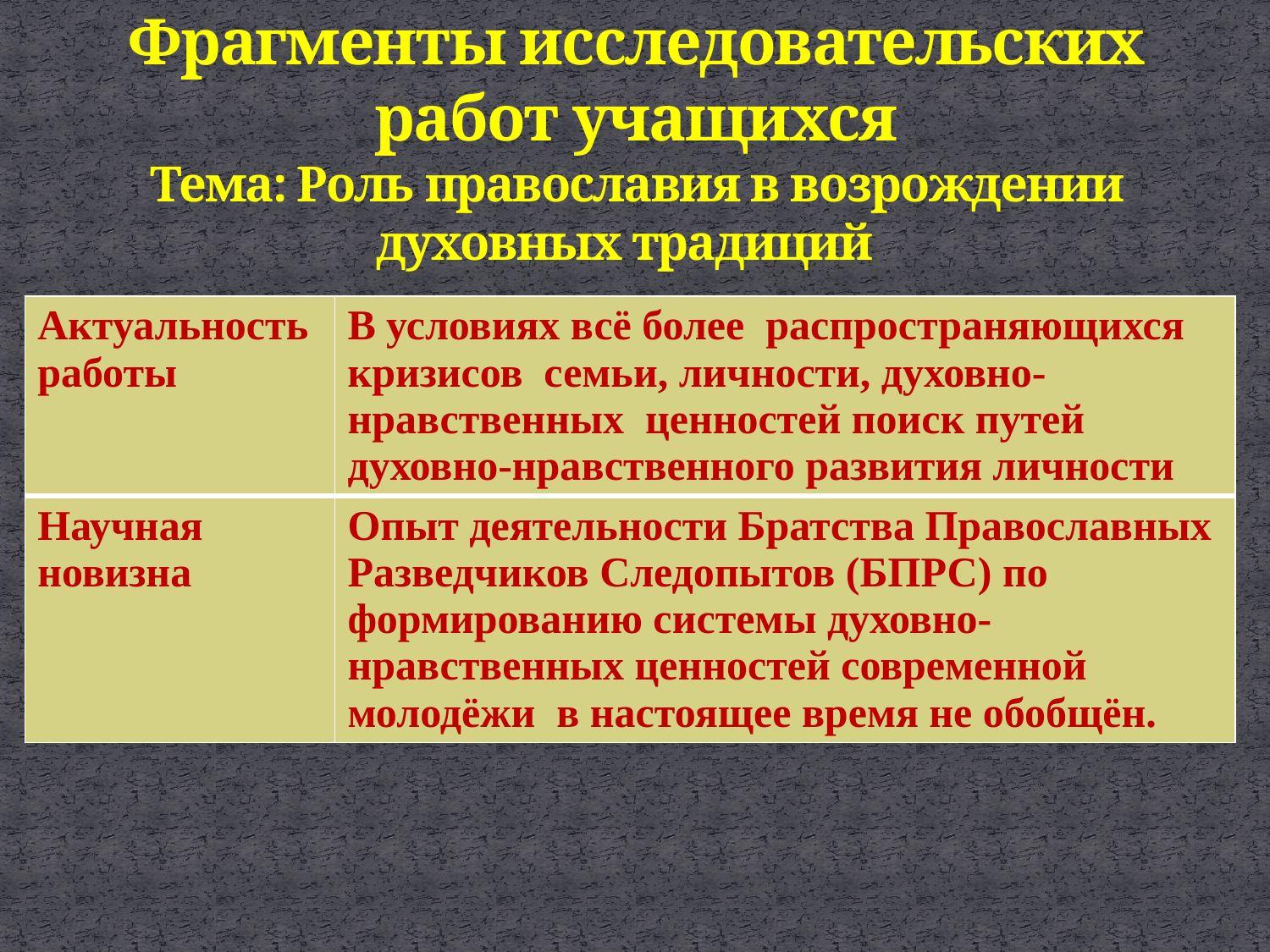

Фрагменты исследовательских работ учащихся
Тема: Роль православия в возрождении духовных традиций
| Актуальность работы | В условиях всё более распространяющихся кризисов семьи, личности, духовно-нравственных ценностей поиск путей духовно-нравственного развития личности |
| --- | --- |
| Научная новизна | Опыт деятельности Братства Православных Разведчиков Следопытов (БПРС) по формированию системы духовно-нравственных ценностей современной молодёжи в настоящее время не обобщён. |